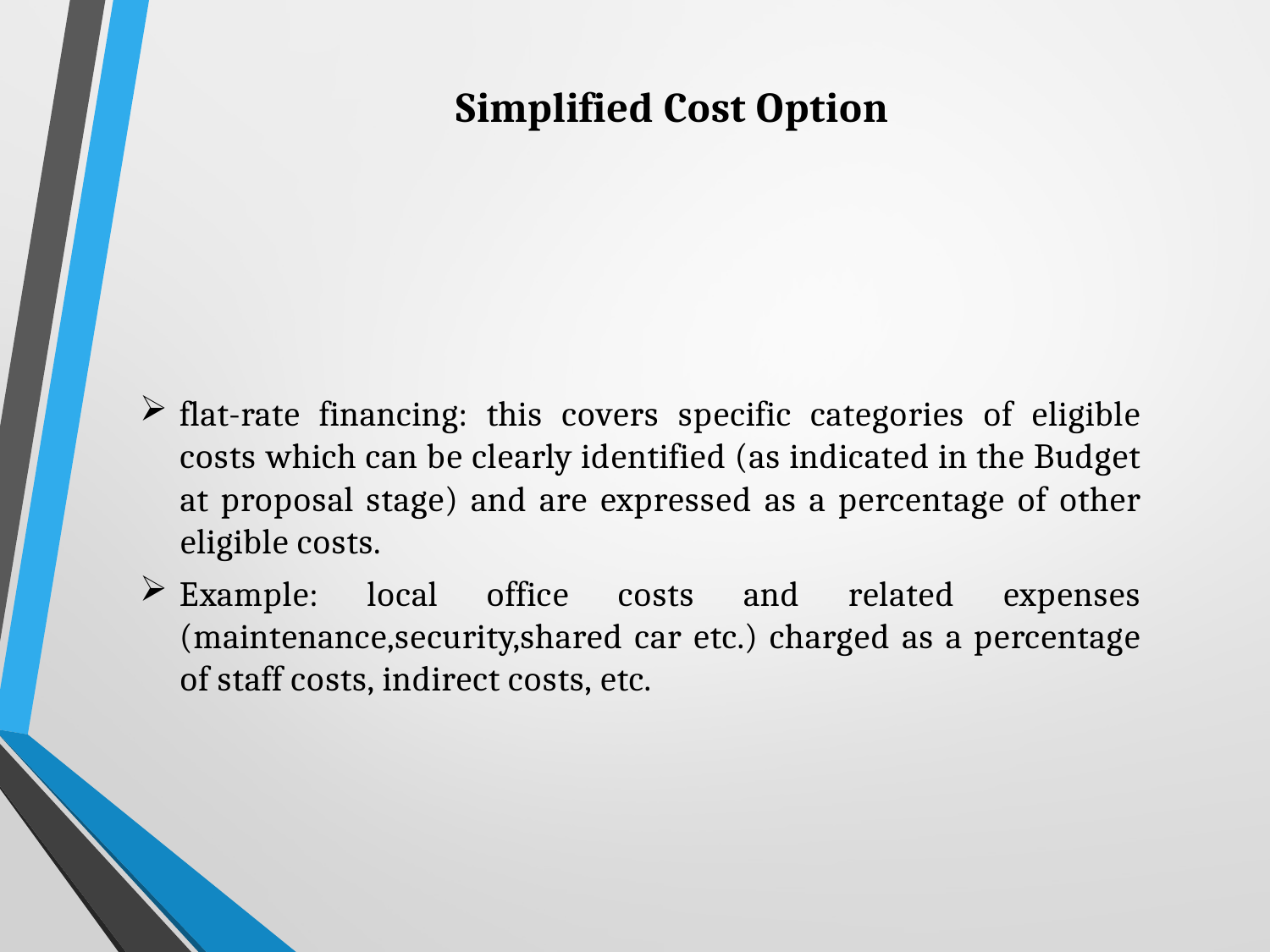

# Simplified Cost Option
flat-rate financing: this covers specific categories of eligible costs which can be clearly identified (as indicated in the Budget at proposal stage) and are expressed as a percentage of other eligible costs.
Example: local office costs and related expenses (maintenance,security,shared car etc.) charged as a percentage of staff costs, indirect costs, etc.